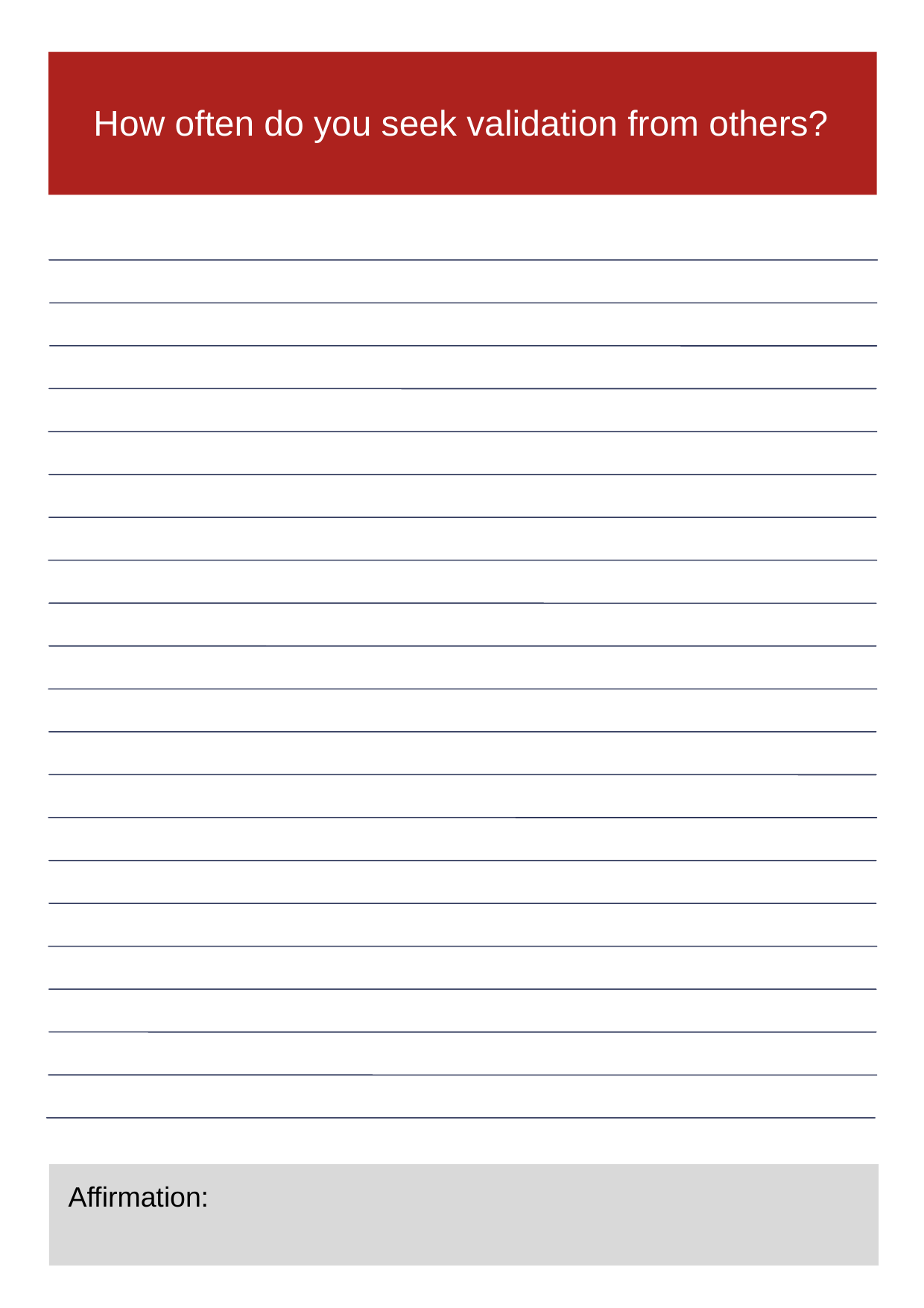

How often do you seek validation from others?

Affirmation: